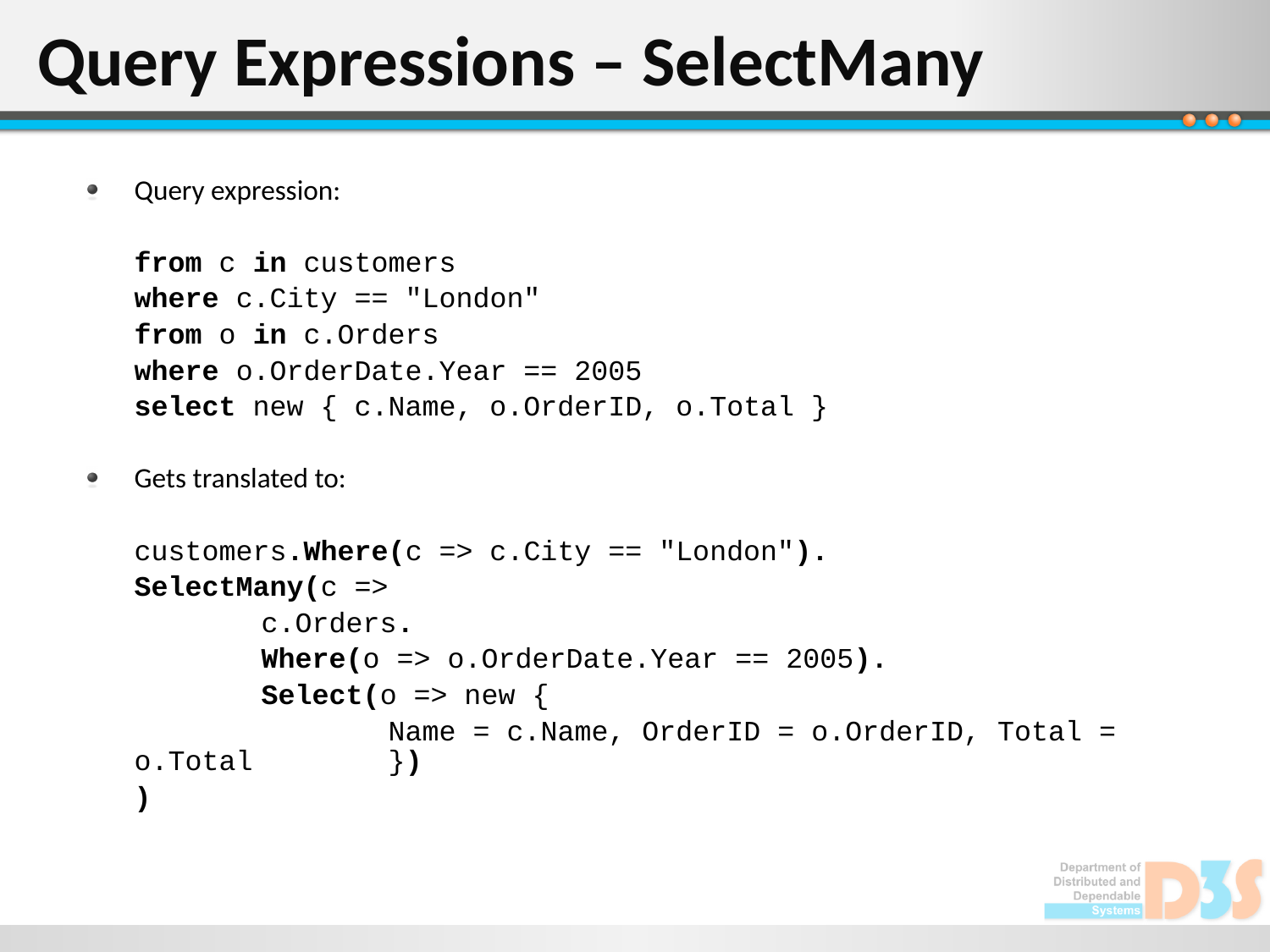

# Query Expressions – SelectMany
Query expression:

	from c in customers
	where c.City == "London"
	from o in c.Orders
	where o.OrderDate.Year == 2005
	select new { c.Name, o.OrderID, o.Total }

Gets translated to:

	customers.Where(c => c.City == "London").
	SelectMany(c =>
		c.Orders.
		Where(o => o.OrderDate.Year == 2005).
		Select(o => new {
			Name = c.Name, OrderID = o.OrderID, Total = o.Total 	})
	)